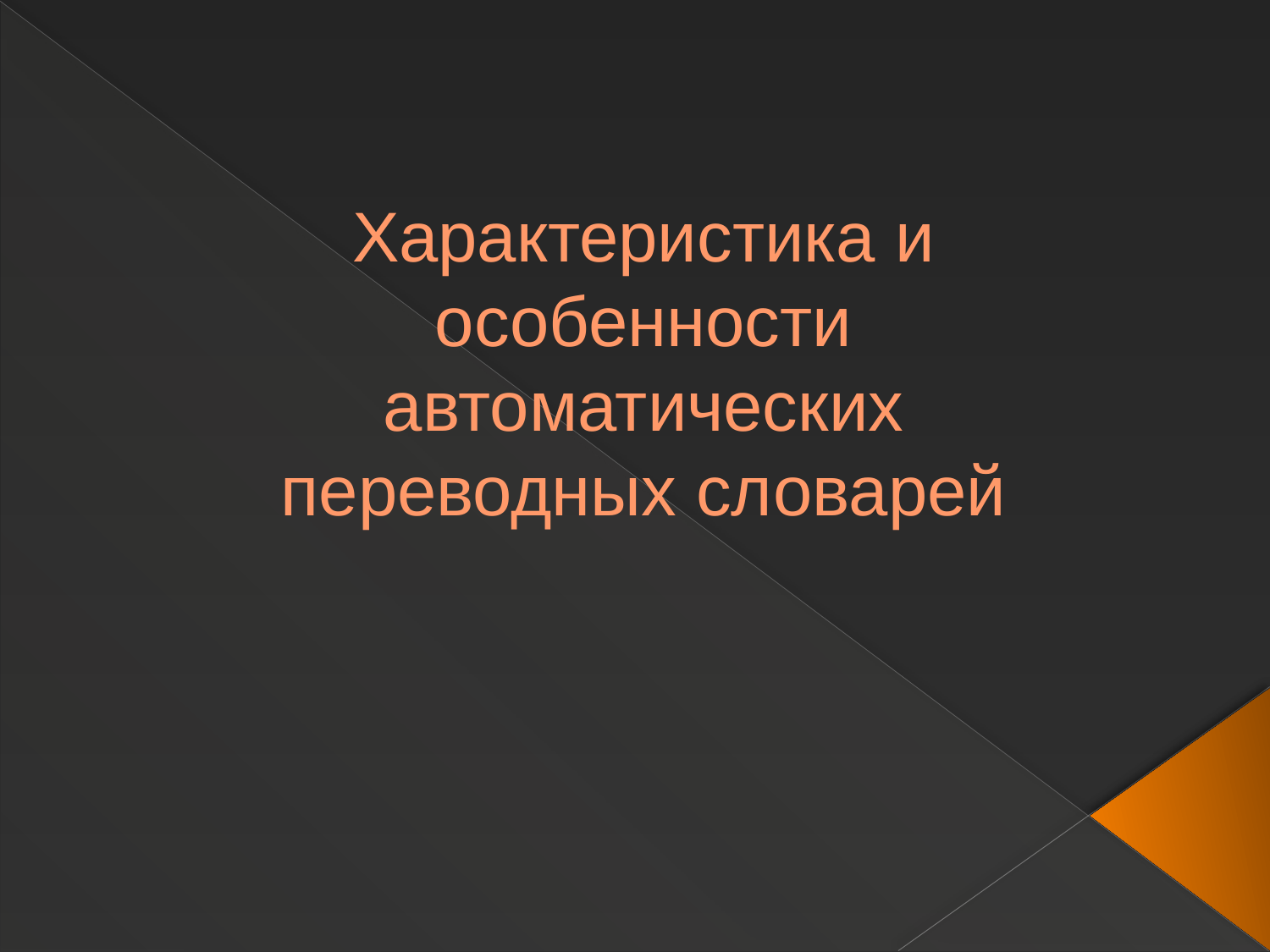

# Характеристика и особенности автоматических переводных словарей